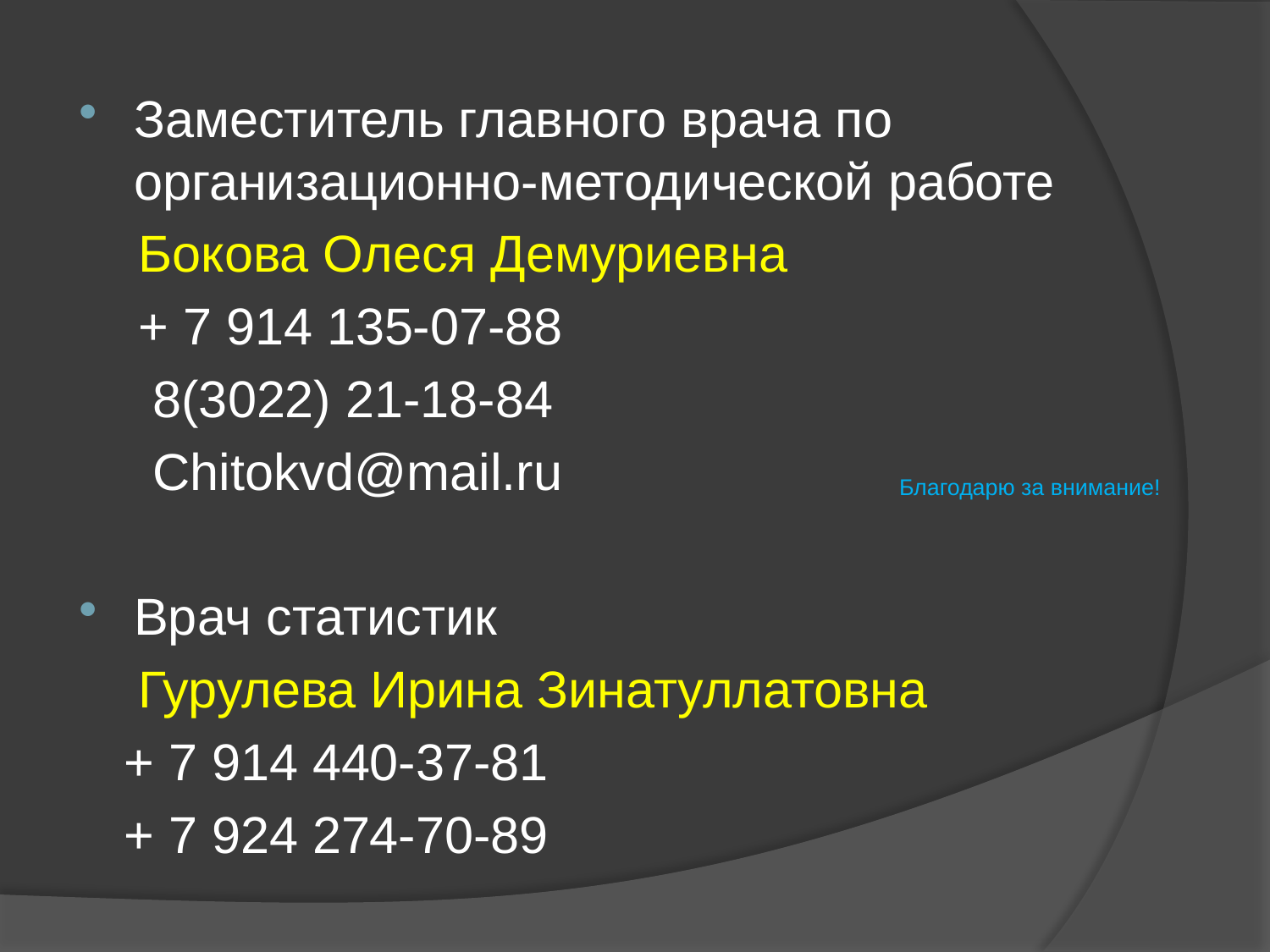

Заместитель главного врача по организационно-методической работе
    Бокова Олеся Демуриевна
    + 7 914 135-07-88
     8(3022) 21-18-84
     Chitokvd@mail.ru

Врач статистик
    Гурулева Ирина Зинатуллатовна
   + 7 914 440-37-81
   + 7 924 274-70-89

# Благодарю за внимание!